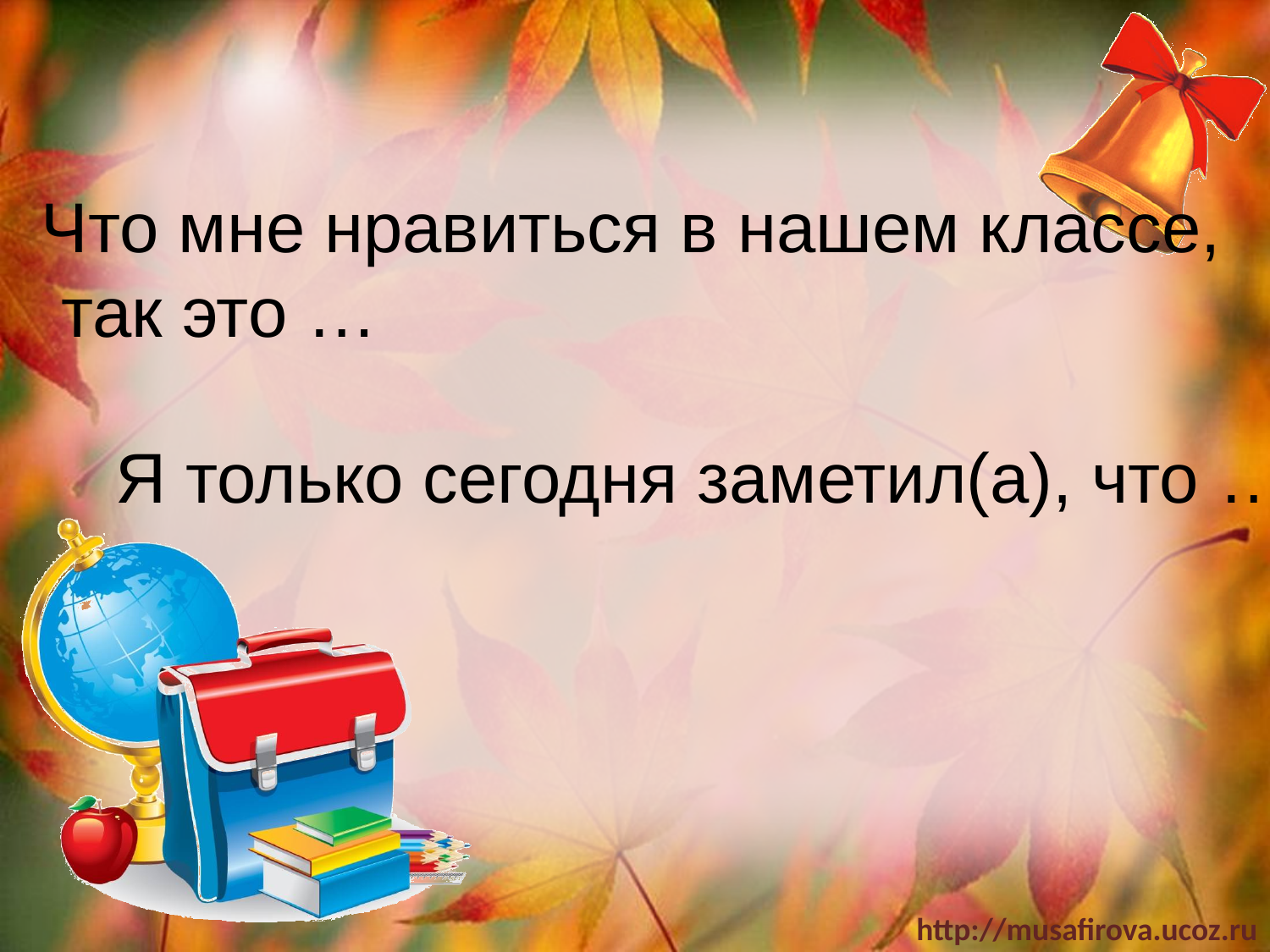

Что мне нравиться в нашем классе,
 так это …
Я только сегодня заметил(а), что …